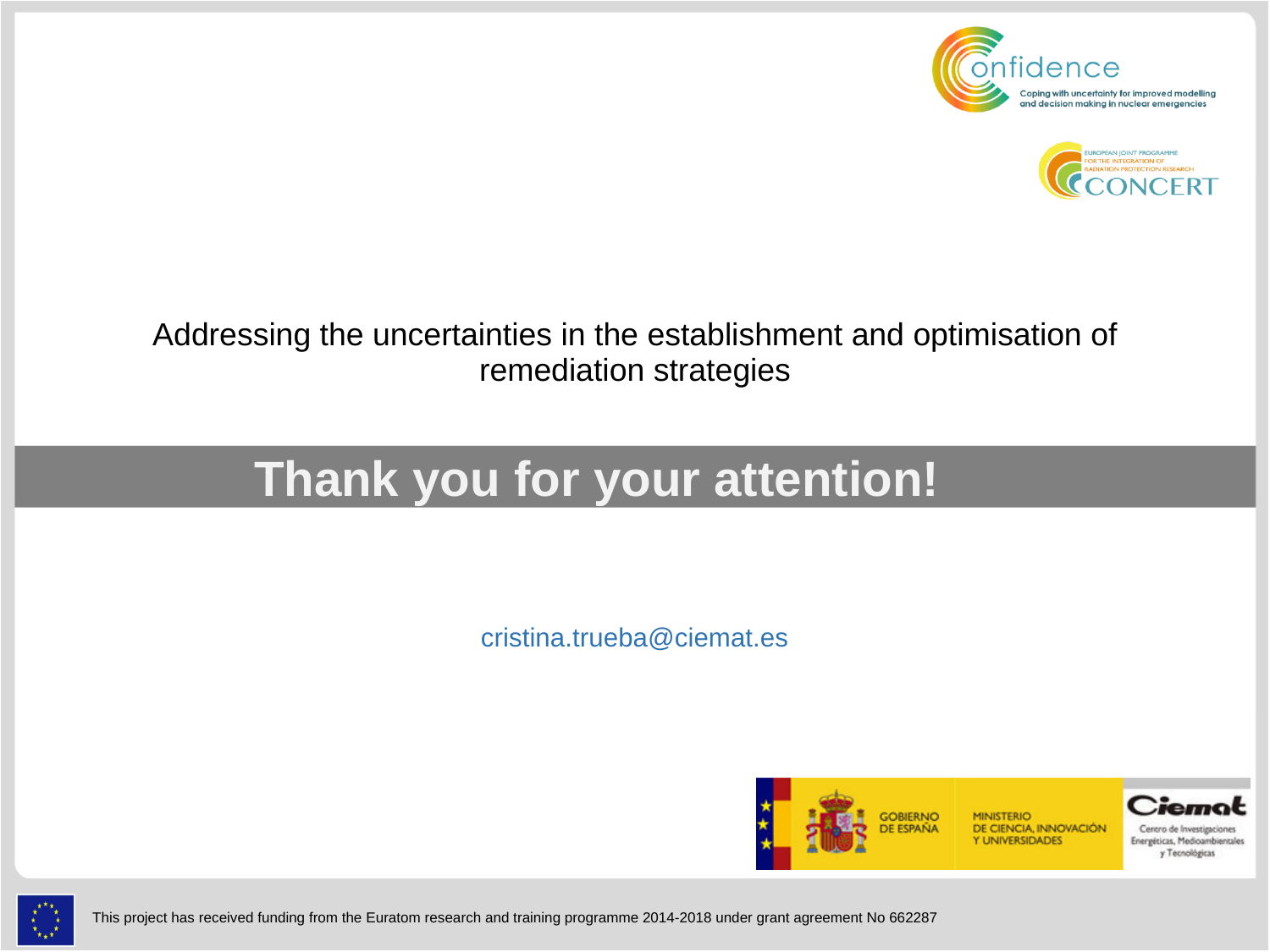

# Addressing the uncertainties in the establishment and optimisation of remediation strategies
cristina.trueba@ciemat.es